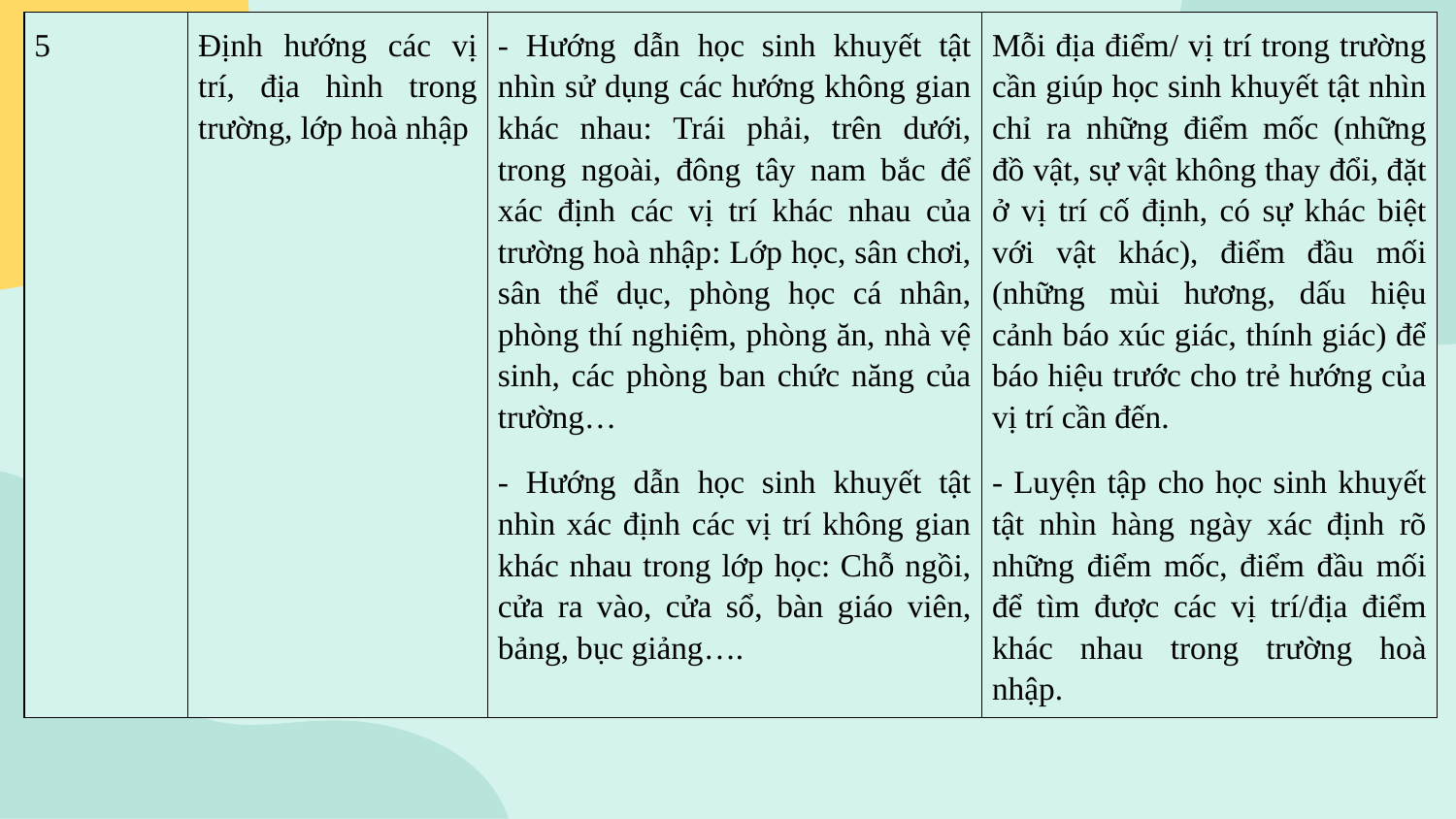

| 5 | Định hướng các vị trí, địa hình trong trường, lớp hoà nhập | - Hướng dẫn học sinh khuyết tật nhìn sử dụng các hướng không gian khác nhau: Trái phải, trên dưới, trong ngoài, đông tây nam bắc để xác định các vị trí khác nhau của trường hoà nhập: Lớp học, sân chơi, sân thể dục, phòng học cá nhân, phòng thí nghiệm, phòng ăn, nhà vệ sinh, các phòng ban chức năng của trường… - Hướng dẫn học sinh khuyết tật nhìn xác định các vị trí không gian khác nhau trong lớp học: Chỗ ngồi, cửa ra vào, cửa sổ, bàn giáo viên, bảng, bục giảng…. | Mỗi địa điểm/ vị trí trong trường cần giúp học sinh khuyết tật nhìn chỉ ra những điểm mốc (những đồ vật, sự vật không thay đổi, đặt ở vị trí cố định, có sự khác biệt với vật khác), điểm đầu mối (những mùi hương, dấu hiệu cảnh báo xúc giác, thính giác) để báo hiệu trước cho trẻ hướng của vị trí cần đến. - Luyện tập cho học sinh khuyết tật nhìn hàng ngày xác định rõ những điểm mốc, điểm đầu mối để tìm được các vị trí/địa điểm khác nhau trong trường hoà nhập. |
| --- | --- | --- | --- |